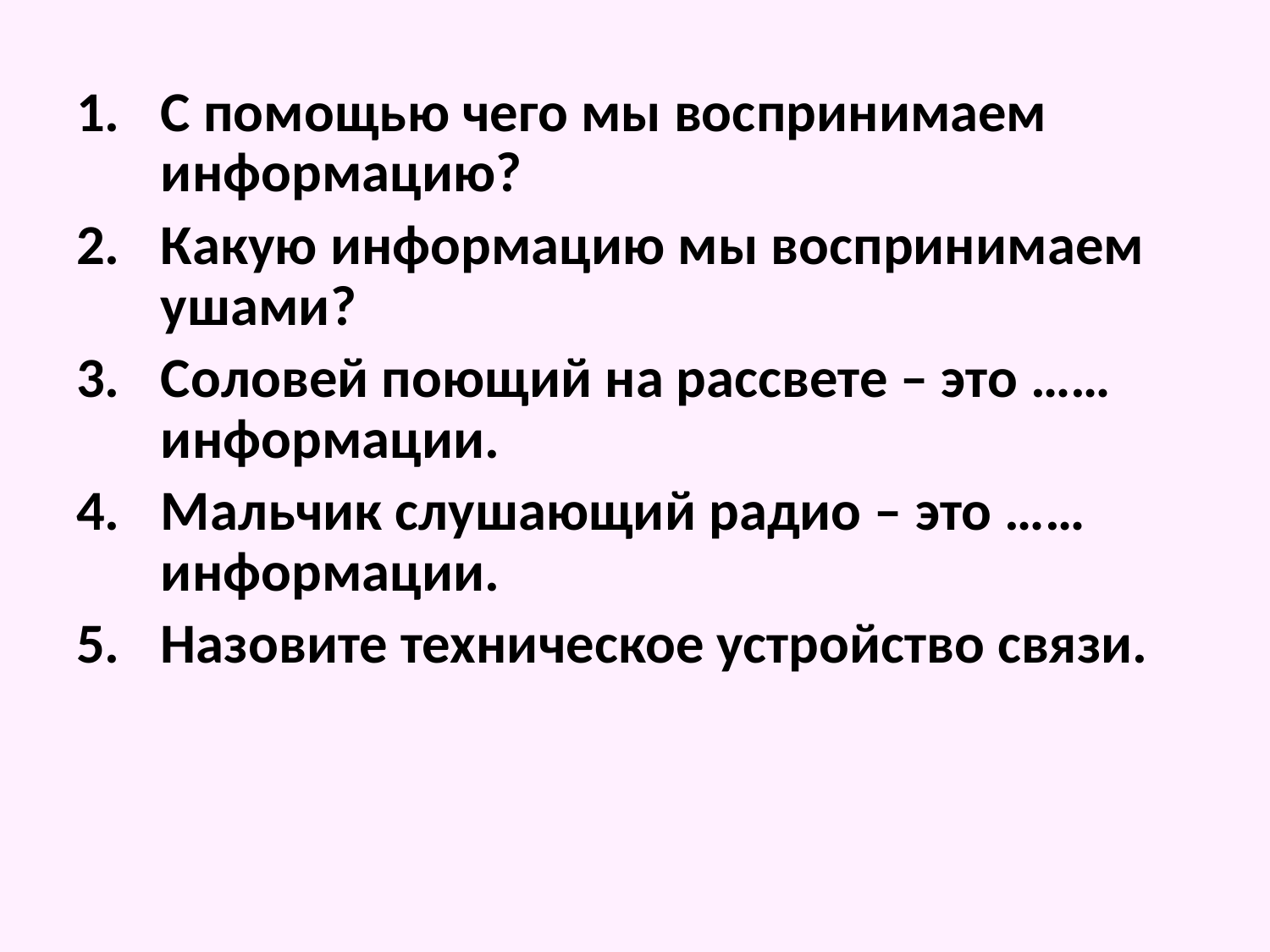

С помощью чего мы воспринимаем информацию?
Какую информацию мы воспринимаем ушами?
Соловей поющий на рассвете – это …… информации.
Мальчик слушающий радио – это …… информации.
Назовите техническое устройство связи.